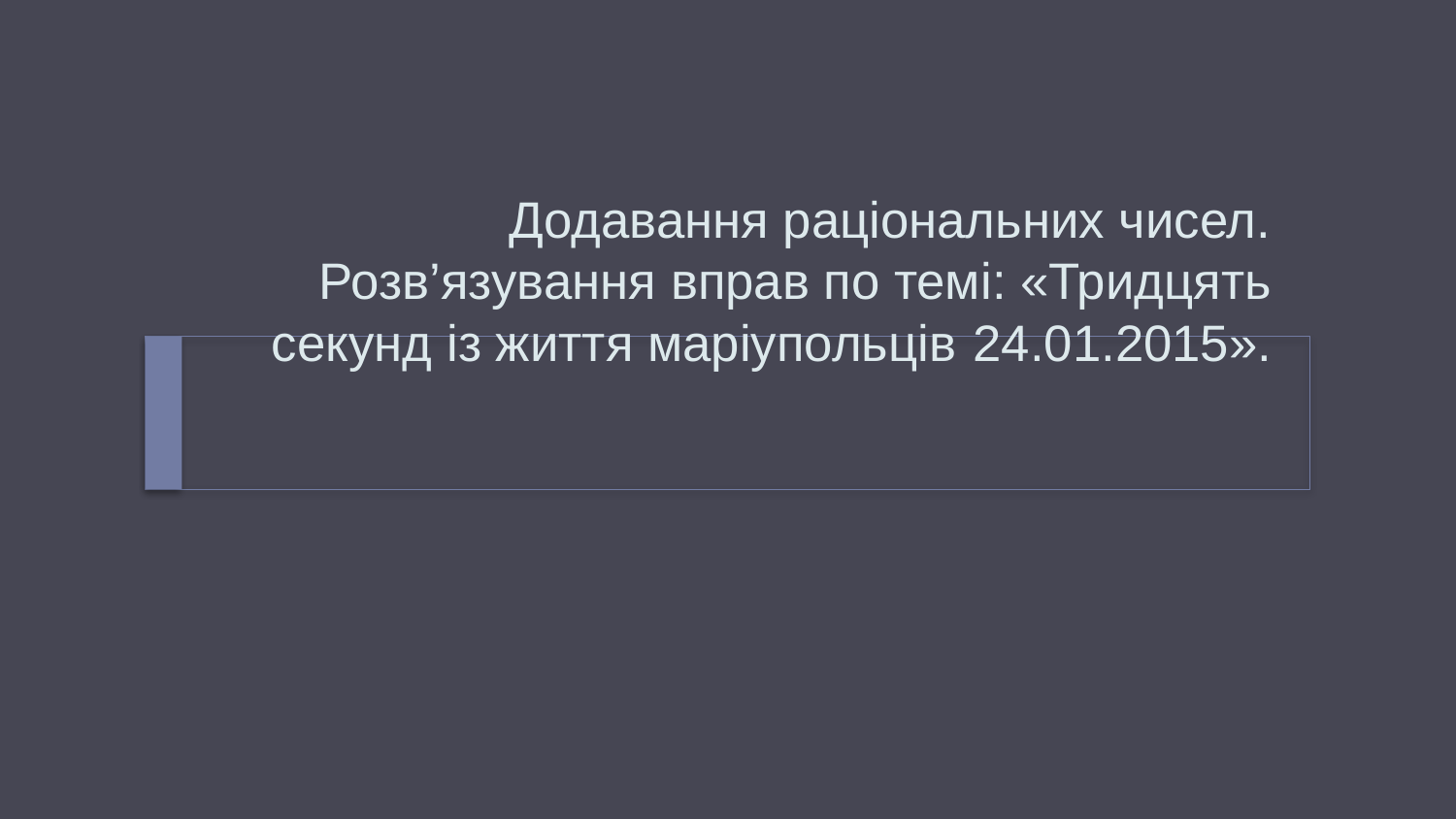

# Додавання раціональних чисел. Розв’язування вправ по темі: «Тридцять секунд із життя маріупольців 24.01.2015».